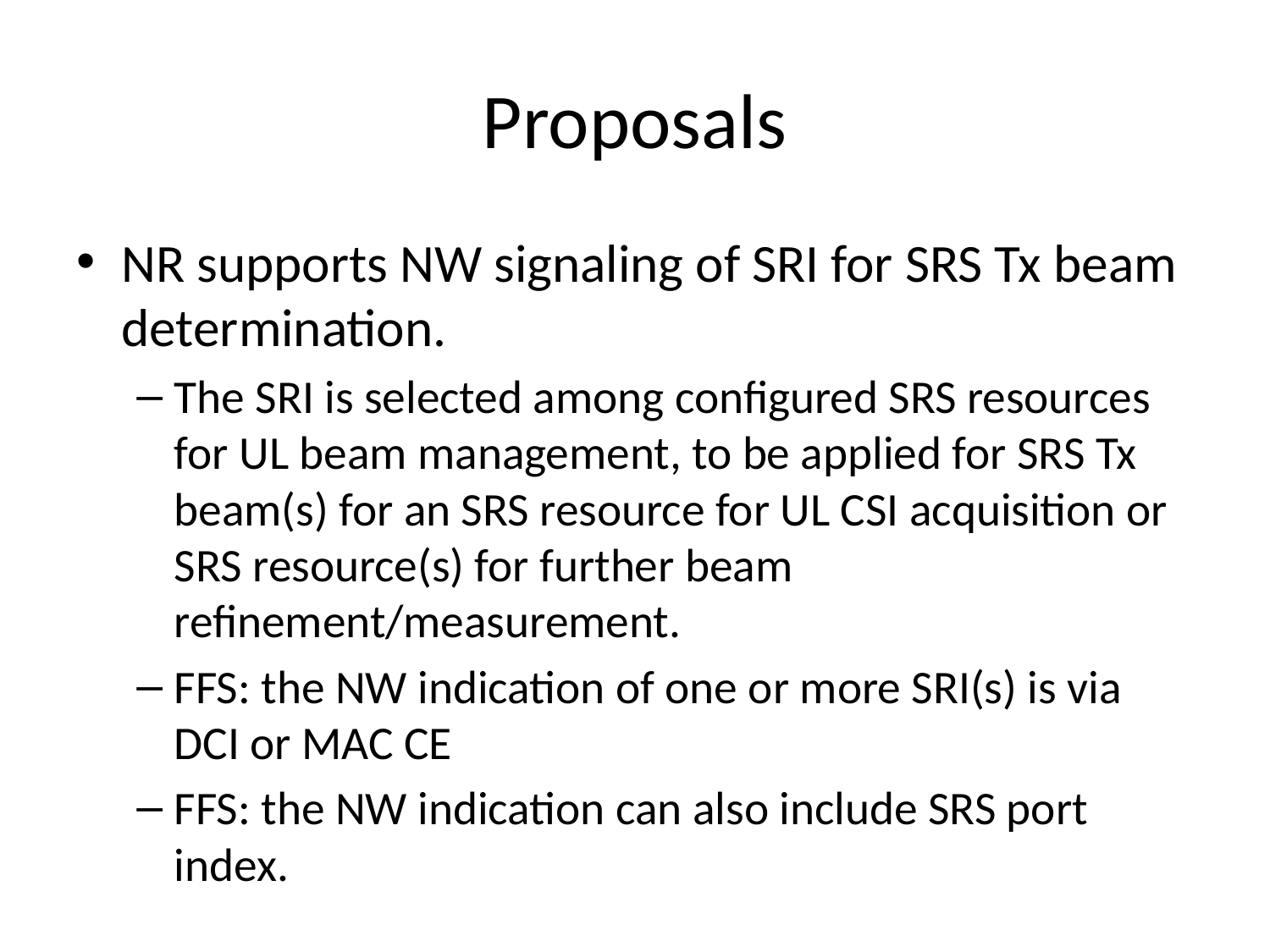

# Proposals
NR supports NW signaling of SRI for SRS Tx beam determination.
The SRI is selected among configured SRS resources for UL beam management, to be applied for SRS Tx beam(s) for an SRS resource for UL CSI acquisition or SRS resource(s) for further beam refinement/measurement.
FFS: the NW indication of one or more SRI(s) is via DCI or MAC CE
FFS: the NW indication can also include SRS port index.